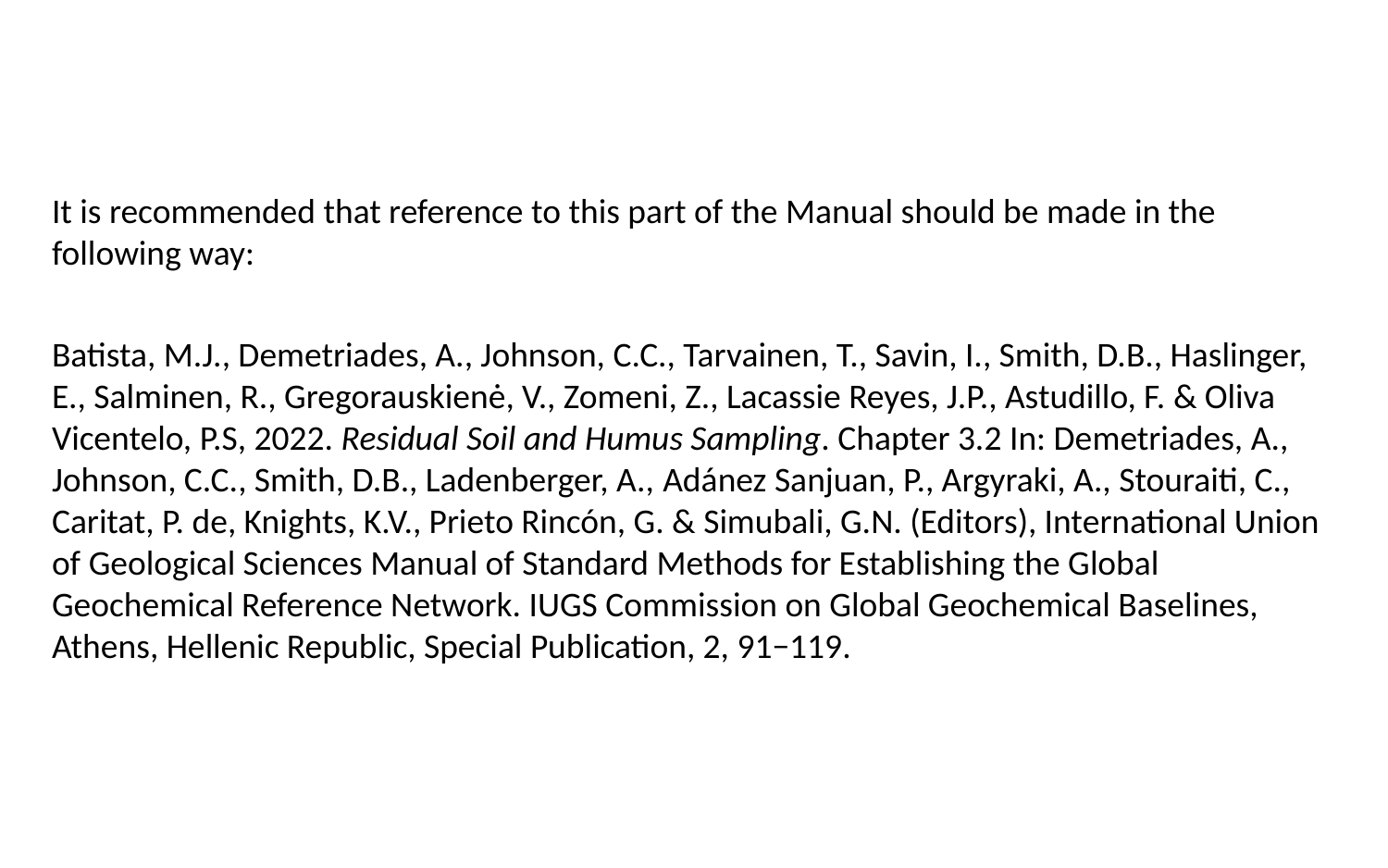

It is recommended that reference to this part of the Manual should be made in the following way:
Batista, M.J., Demetriades, A., Johnson, C.C., Tarvainen, T., Savin, I., Smith, D.B., Haslinger, E., Salminen, R., Gregorauskienė, V., Zomeni, Z., Lacassie Reyes, J.P., Astudillo, F. & Oliva Vicentelo, P.S, 2022. Residual Soil and Humus Sampling. Chapter 3.2 In: Demetriades, A., Johnson, C.C., Smith, D.B., Ladenberger, A., Adánez Sanjuan, P., Argyraki, A., Stouraiti, C., Caritat, P. de, Knights, K.V., Prieto Rincón, G. & Simubali, G.N. (Editors), International Union of Geological Sciences Manual of Standard Methods for Establishing the Global Geochemical Reference Network. IUGS Commission on Global Geochemical Baselines, Athens, Hellenic Republic, Special Publication, 2, 91−119.